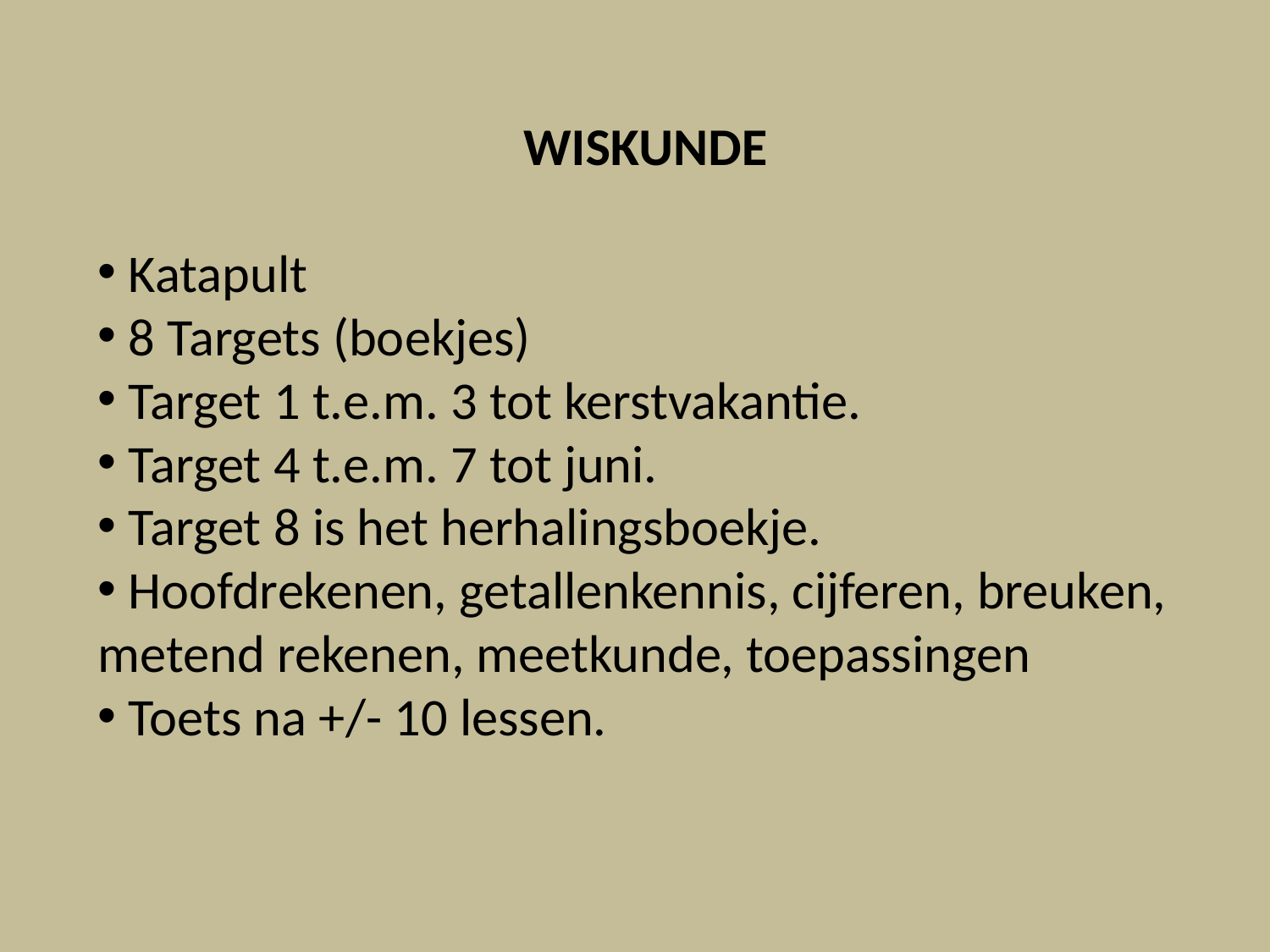

#
WISKUNDE

 Katapult
 8 Targets (boekjes)
 Target 1 t.e.m. 3 tot kerstvakantie.
 Target 4 t.e.m. 7 tot juni.
 Target 8 is het herhalingsboekje.
 Hoofdrekenen, getallenkennis, cijferen, breuken, metend rekenen, meetkunde, toepassingen
 Toets na +/- 10 lessen.